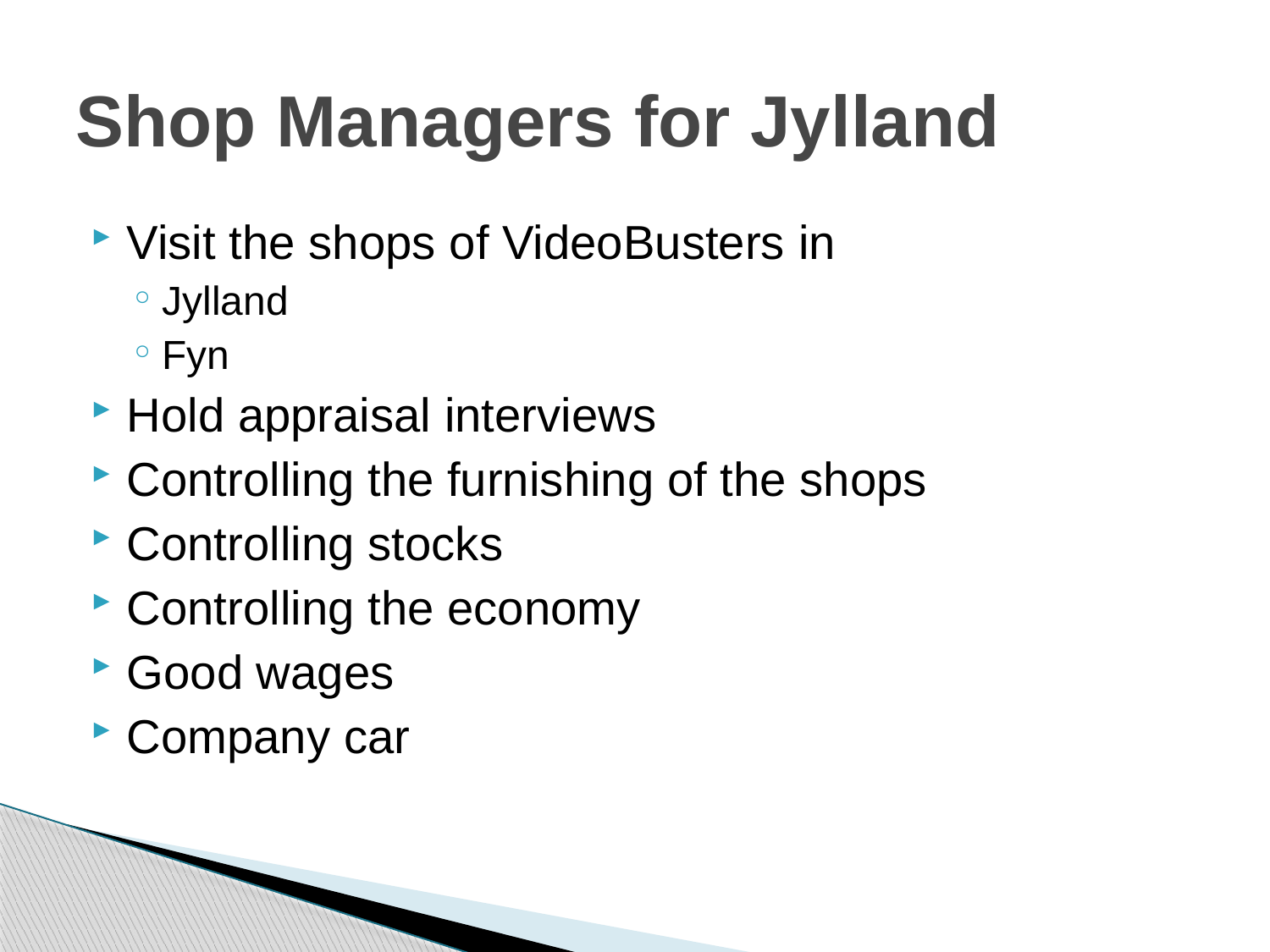

# Shop Managers for Jylland
Visit the shops of VideoBusters in
Jylland
Fyn
Hold appraisal interviews
Controlling the furnishing of the shops
Controlling stocks
Controlling the economy
Good wages
Company car